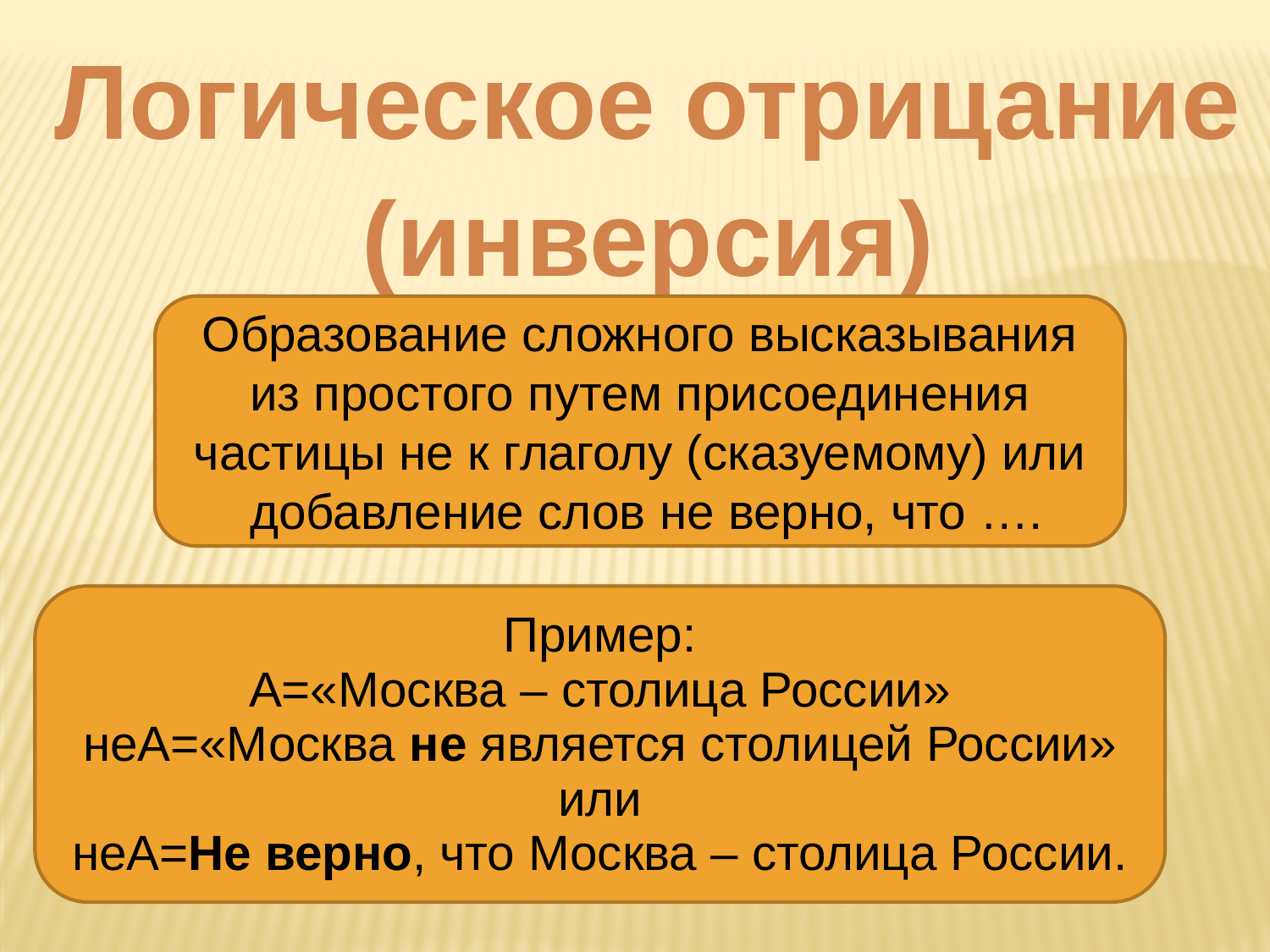

Логическое отрицание
(инверсия)
Образование сложного высказывания из простого путем присоединения частицы не к глаголу (сказуемому) или
 добавление слов не верно, что ….
Пример:
А=«Москва – столица России»
неА=«Москва не является столицей России»
или
неА=Не верно, что Москва – столица России.